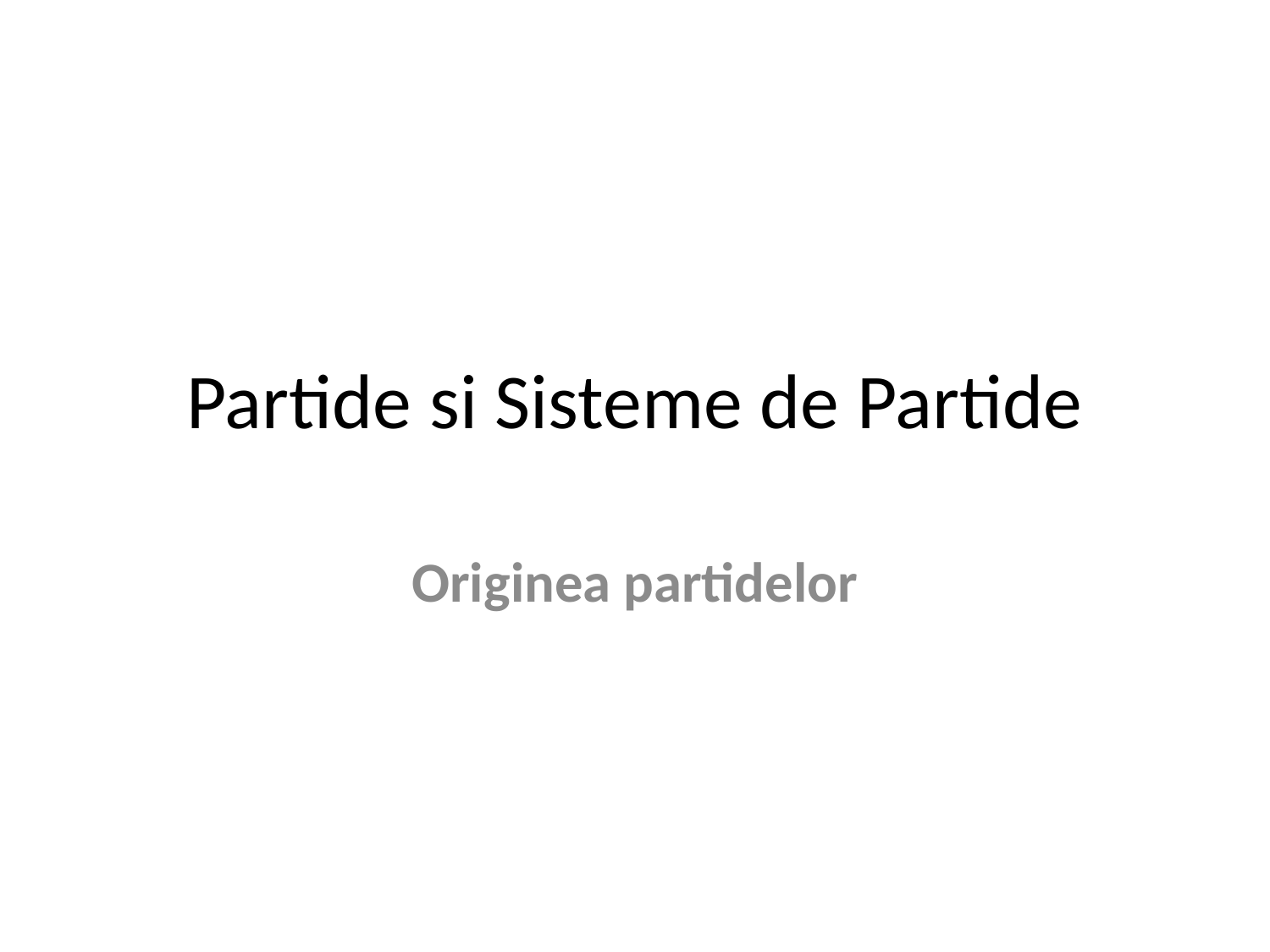

# Partide si Sisteme de Partide
Originea partidelor